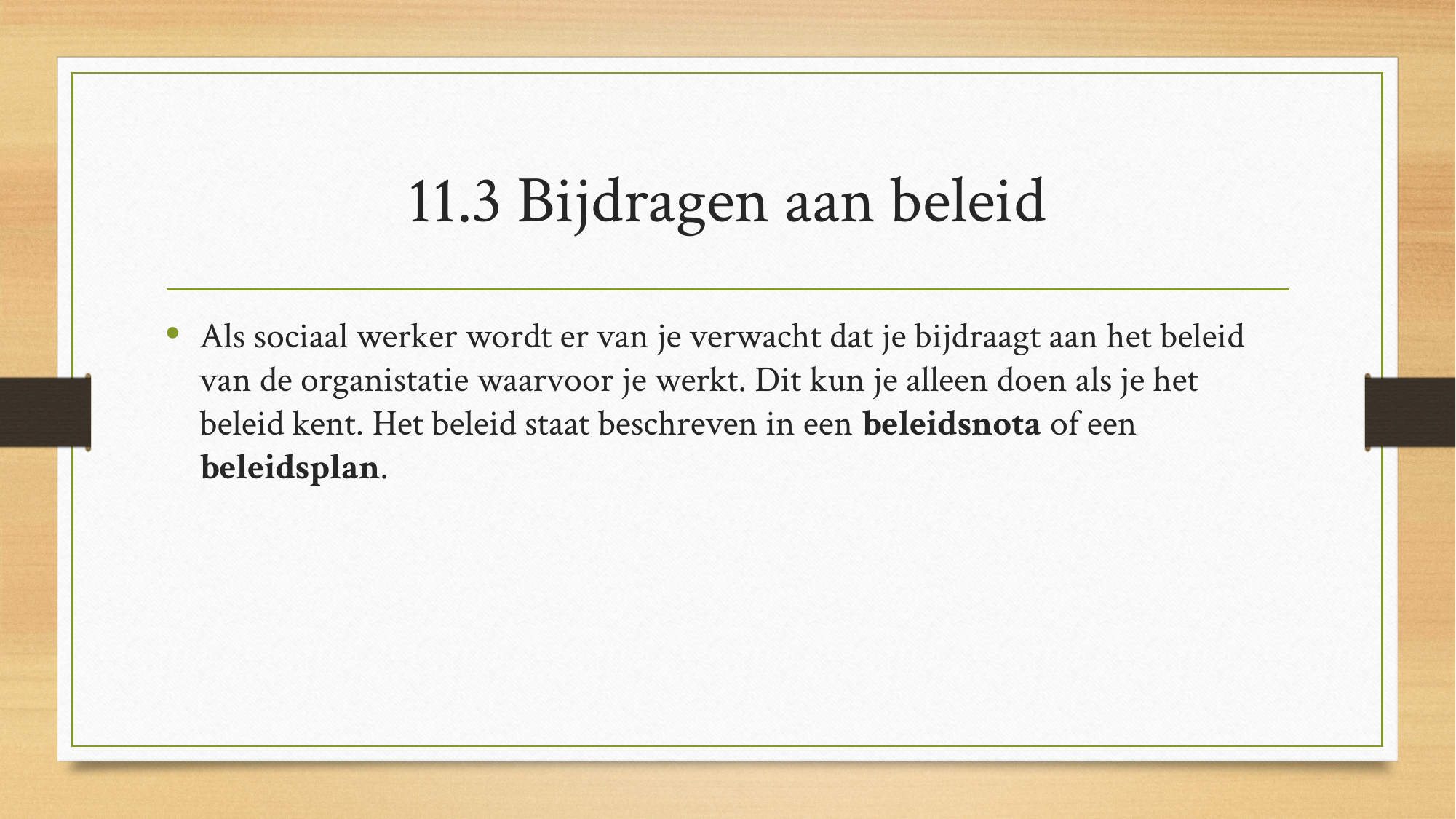

# 11.3 Bijdragen aan beleid
Als sociaal werker wordt er van je verwacht dat je bijdraagt aan het beleid van de organistatie waarvoor je werkt. Dit kun je alleen doen als je het beleid kent. Het beleid staat beschreven in een beleidsnota of een beleidsplan.